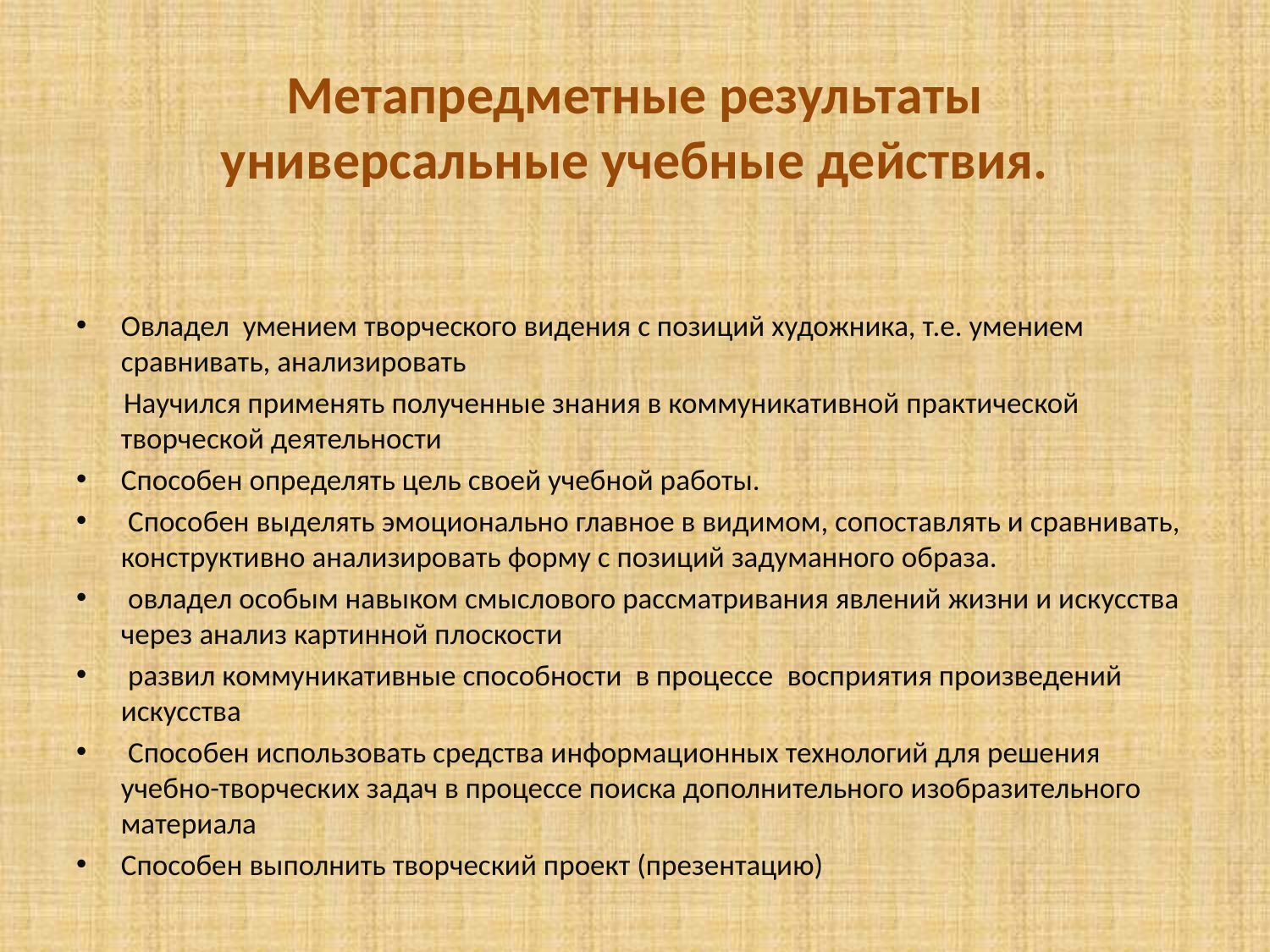

# Метапредметные результаты универсальные учебные действия.

Овладел  умением творческого видения с позиций художника, т.е. умением сравнивать, анализировать
       Научился применять полученные знания в коммуникативной практической творческой деятельности
Способен определять цель своей учебной работы.
 Способен выделять эмоционально главное в видимом, сопоставлять и сравнивать, конструктивно анализировать форму с позиций задуманного образа.
 овладел особым навыком смыслового рассматривания явлений жизни и искусства  через анализ картинной плоскости
 развил коммуникативные способности  в процессе  восприятия произведений искусства
 Способен использовать средства информационных технологий для решения учебно-творческих задач в процессе поиска дополнительного изобразительного материала
Способен выполнить творческий проект (презентацию)